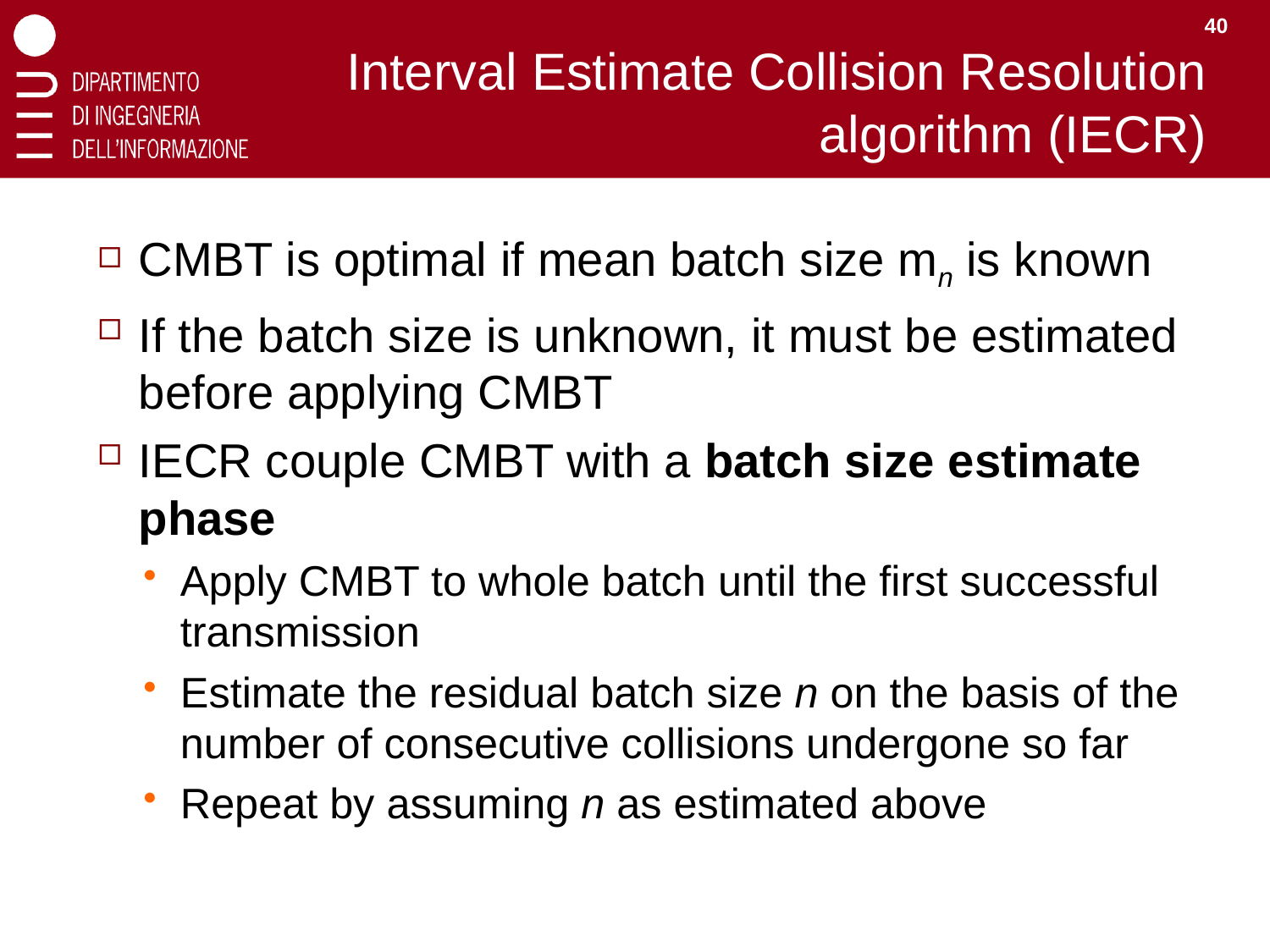

40
# Interval Estimate Collision Resolution algorithm (IECR)
CMBT is optimal if mean batch size mn is known
If the batch size is unknown, it must be estimated before applying CMBT
IECR couple CMBT with a batch size estimate phase
Apply CMBT to whole batch until the first successful transmission
Estimate the residual batch size n on the basis of the number of consecutive collisions undergone so far
Repeat by assuming n as estimated above